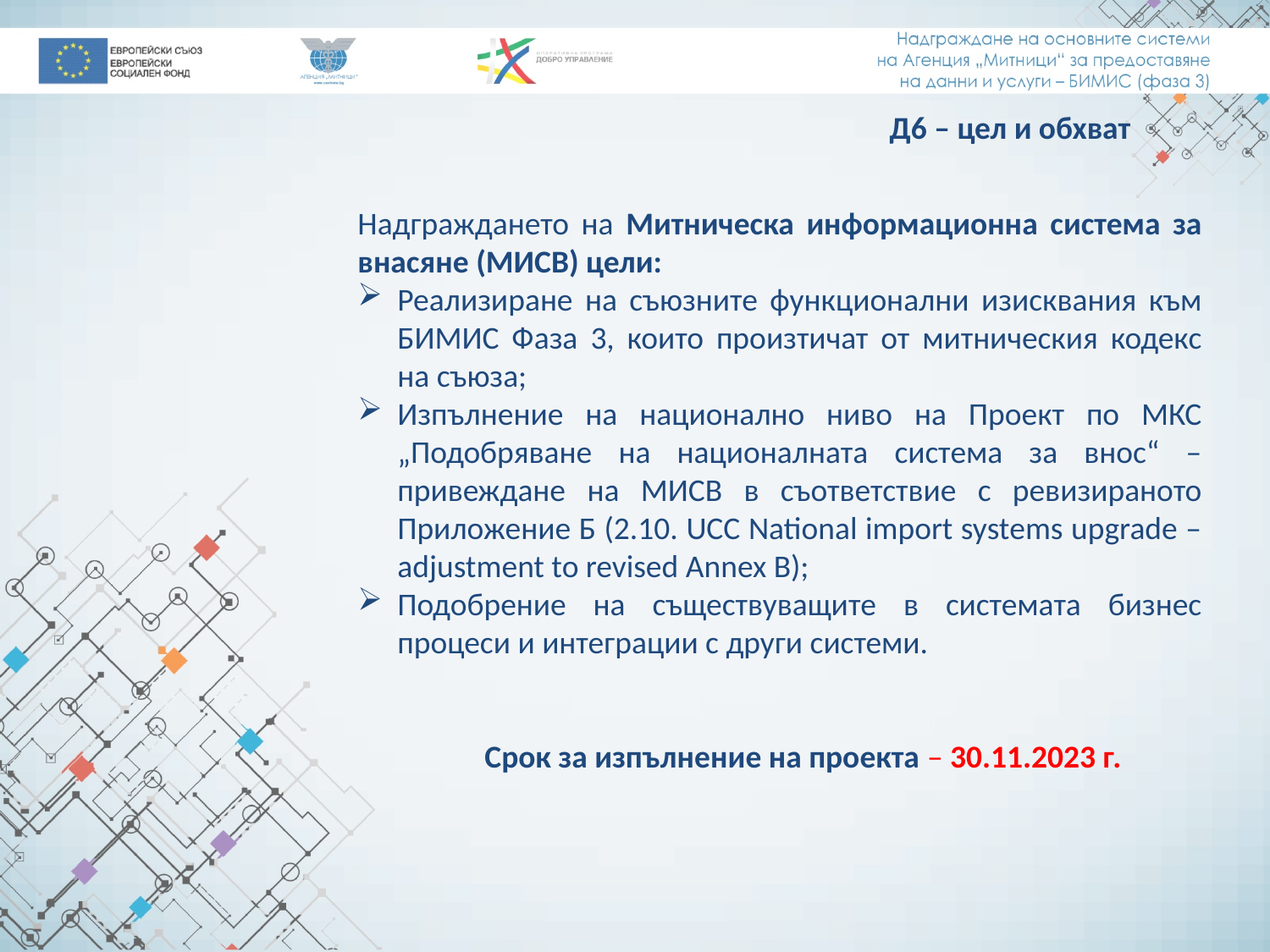

Д6 – цел и обхват

Надграждането на Митническа информационна система за внасяне (МИСВ) цели:
Реализиране на съюзните функционални изисквания към БИМИС Фаза 3, които произтичат от митническия кодекс на съюза;
Изпълнение на национално ниво на Проект по МКС „Подобряване на националната система за внос“ – привеждане на МИСВ в съответствие с ревизираното Приложение Б (2.10. UCC National import systems upgrade – adjustment to revised Annex B);
Подобрение на съществуващите в системата бизнес процеси и интеграции с други системи.

	Срок за изпълнение на проекта – 30.11.2023 г.